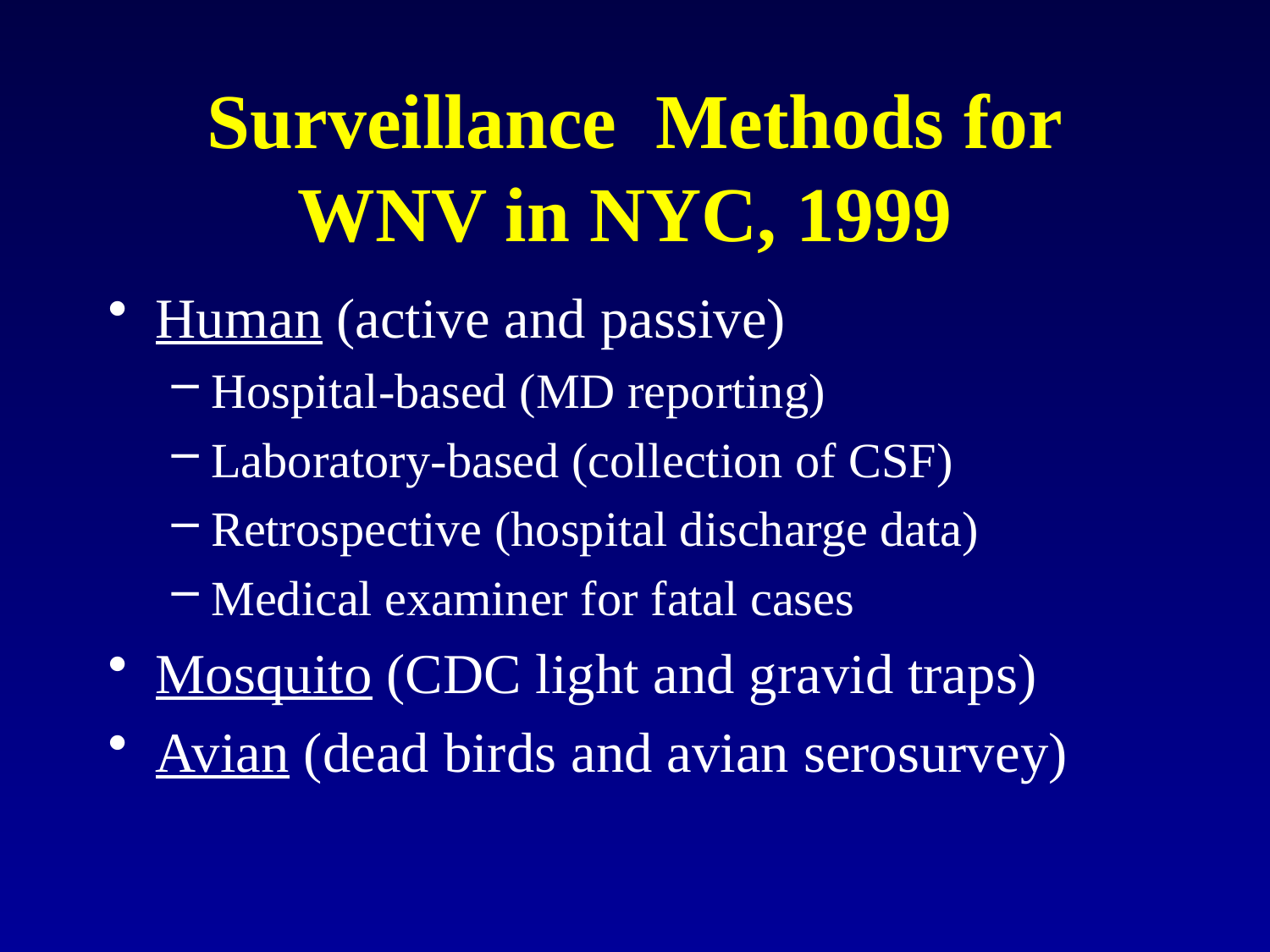

# Surveillance  Methods for WNV in NYC, 1999
Human (active and passive)
Hospital-based (MD reporting)
Laboratory-based (collection of CSF)
Retrospective (hospital discharge data)
Medical examiner for fatal cases
Mosquito (CDC light and gravid traps)
Avian (dead birds and avian serosurvey)